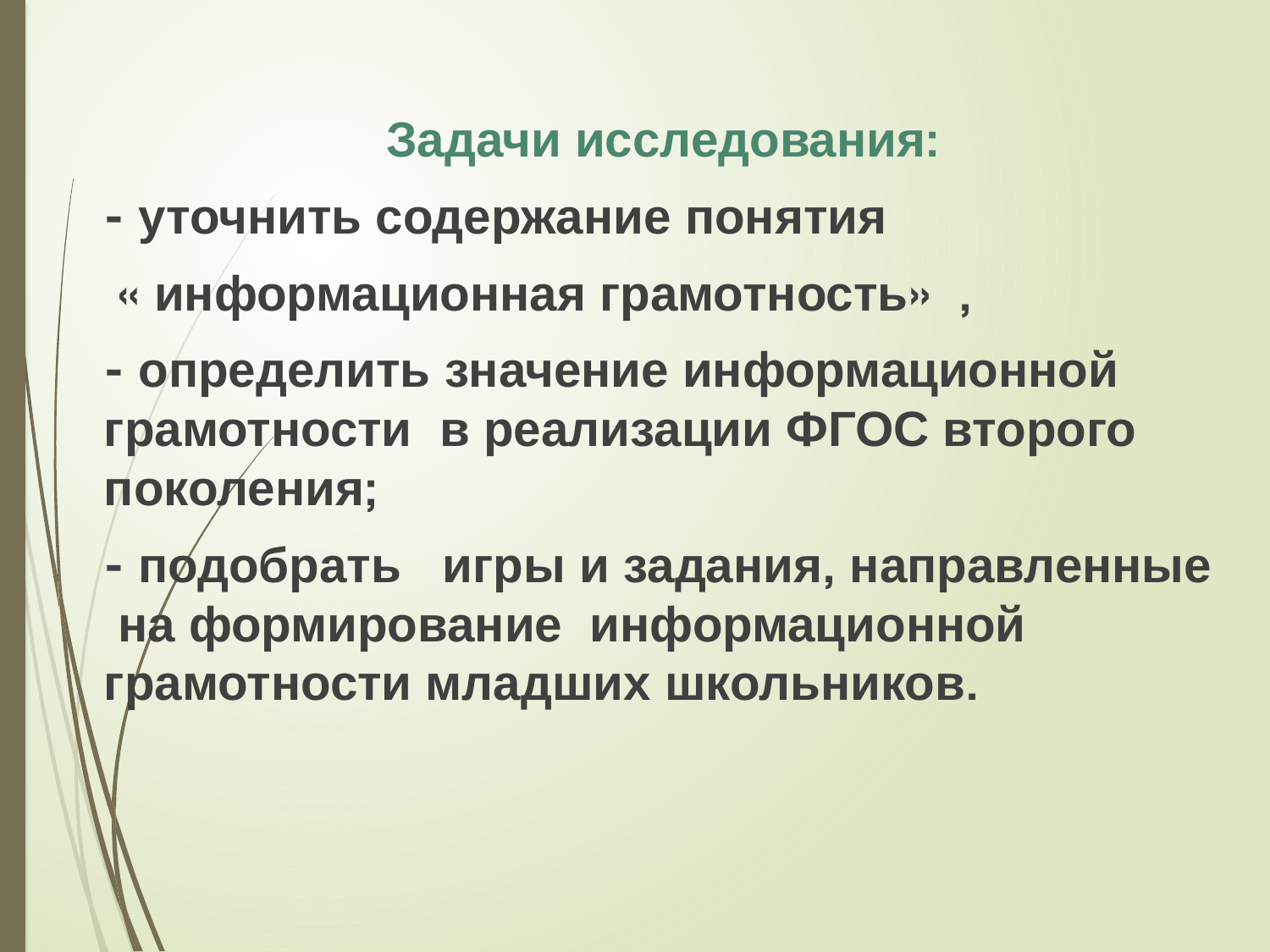

Задачи исследования:
- уточнить содержание понятия
 « информационная грамотность»  ,
- определить значение информационной грамотности  в реализации ФГОС второго поколения;
- подобрать   игры и задания, направленные  на формирование  информационной грамотности младших школьников.